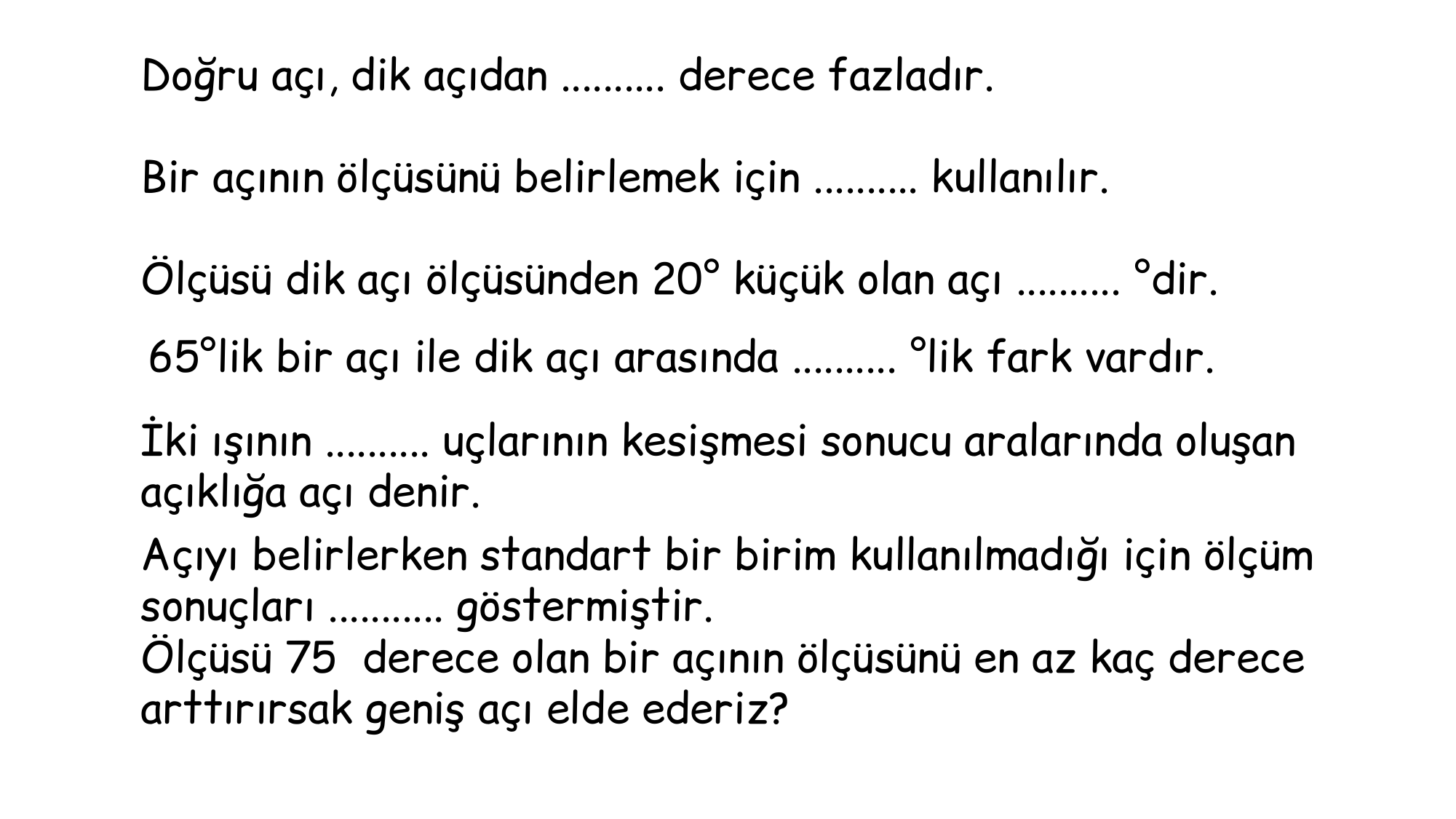

Doğru açı, dik açıdan .......... derece fazladır.

Bir açının ölçüsünü belirlemek için .......... kullanılır.

Ölçüsü dik açı ölçüsünden 20° küçük olan açı .......... °dir.
65°lik bir açı ile dik açı arasında .......... °lik fark vardır.
İki ışının .......... uçlarının kesişmesi sonucu aralarında oluşan açıklığa açı denir.
Açıyı belirlerken standart bir birim kullanılmadığı için ölçüm sonuçları ........... göstermiştir.
Ölçüsü 75  derece olan bir açının ölçüsünü en az kaç derece arttırırsak geniş açı elde ederiz?